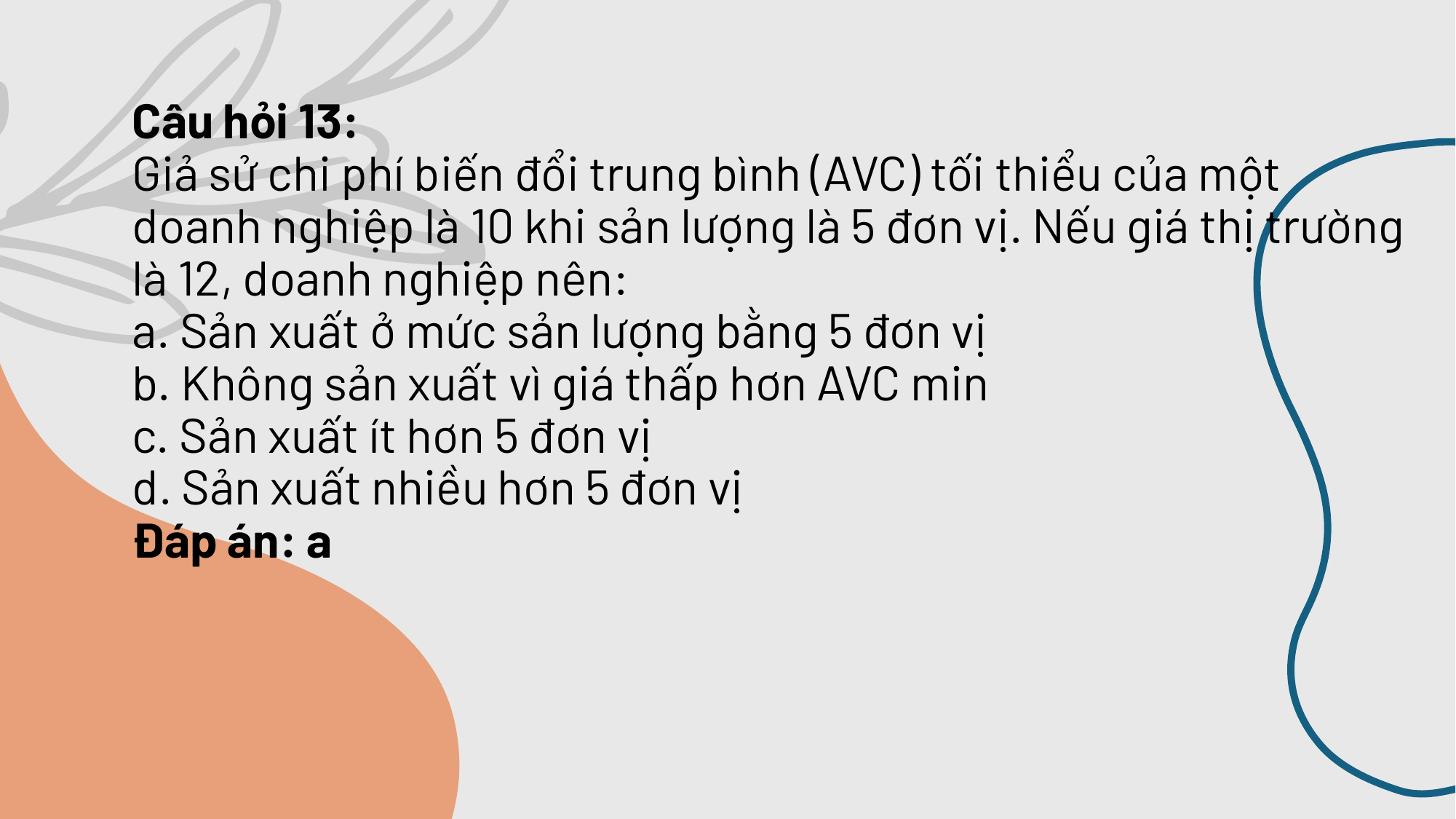

# Câu hỏi 13: Giả sử chi phí biến đổi trung bình (AVC) tối thiểu của một doanh nghiệp là 10 khi sản lượng là 5 đơn vị. Nếu giá thị trường là 12, doanh nghiệp nên: a. Sản xuất ở mức sản lượng bằng 5 đơn vị b. Không sản xuất vì giá thấp hơn AVC min c. Sản xuất ít hơn 5 đơn vị d. Sản xuất nhiều hơn 5 đơn vị Đáp án: a